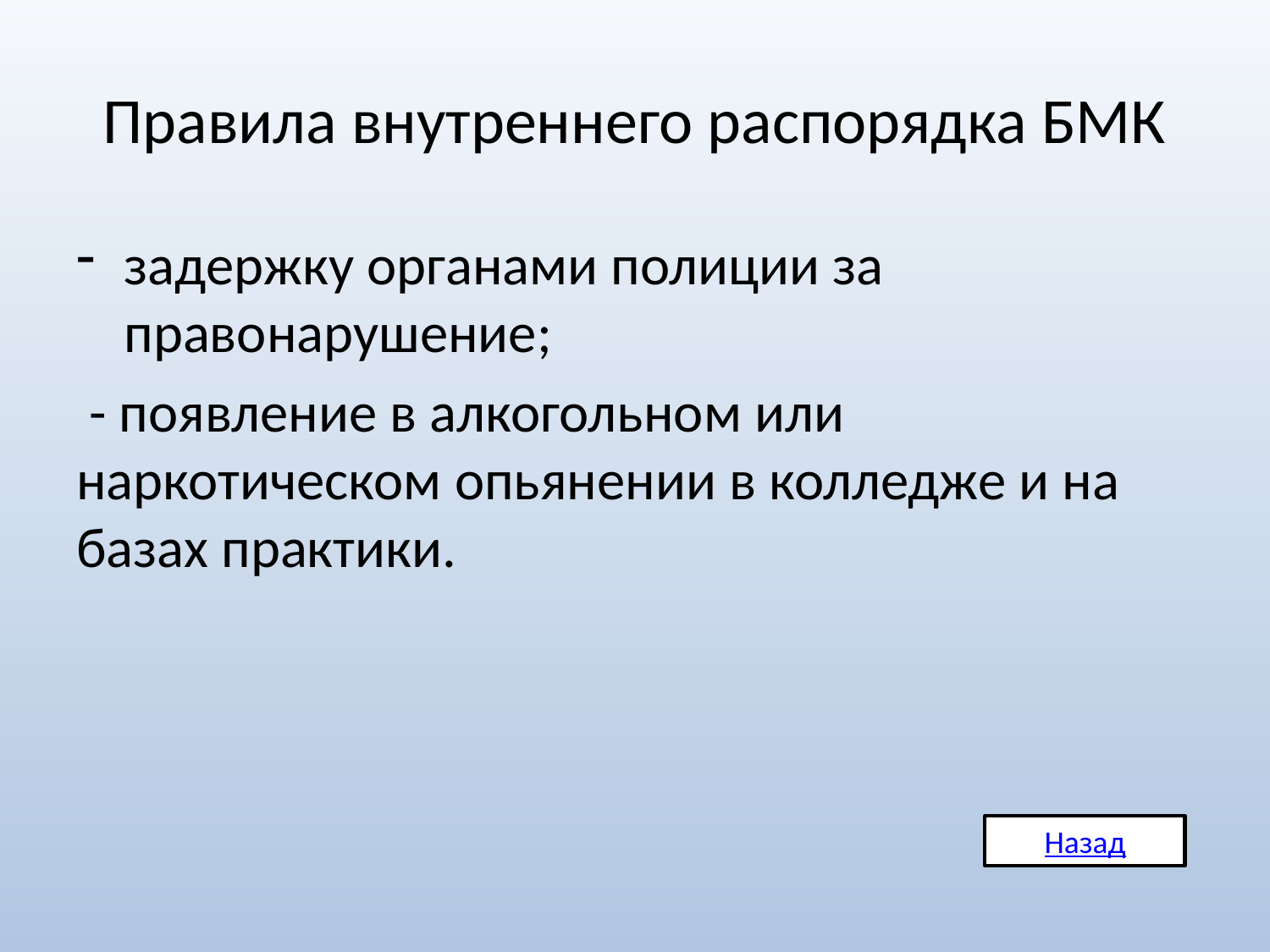

# Правила внутреннего распорядка БМК
задержку органами полиции за правонарушение;
 - появление в алкогольном или наркотическом опьянении в колледже и на базах практики.
Назад